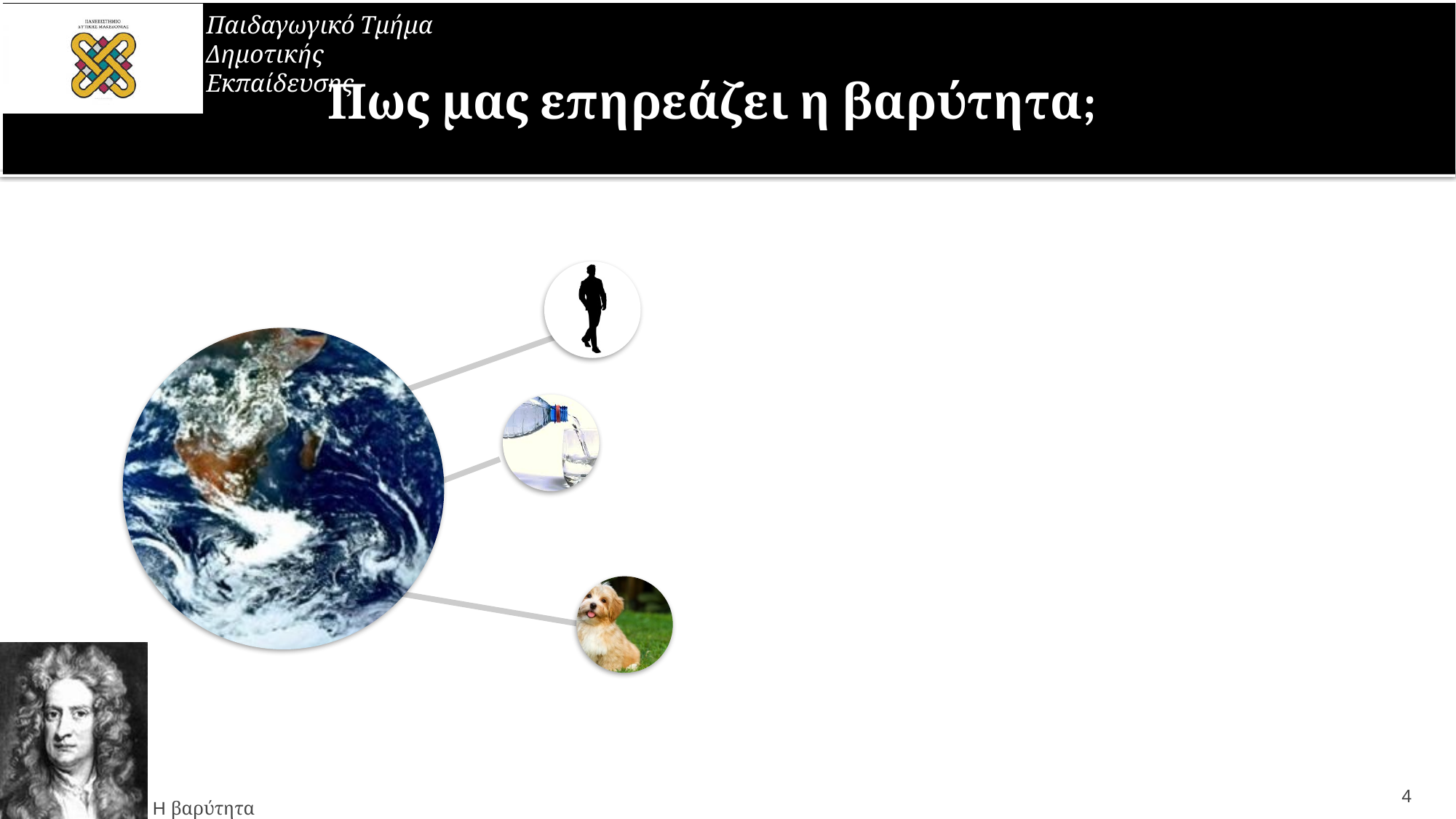

# Πως μας επηρεάζει η βαρύτητα;

4
Η βαρύτητα